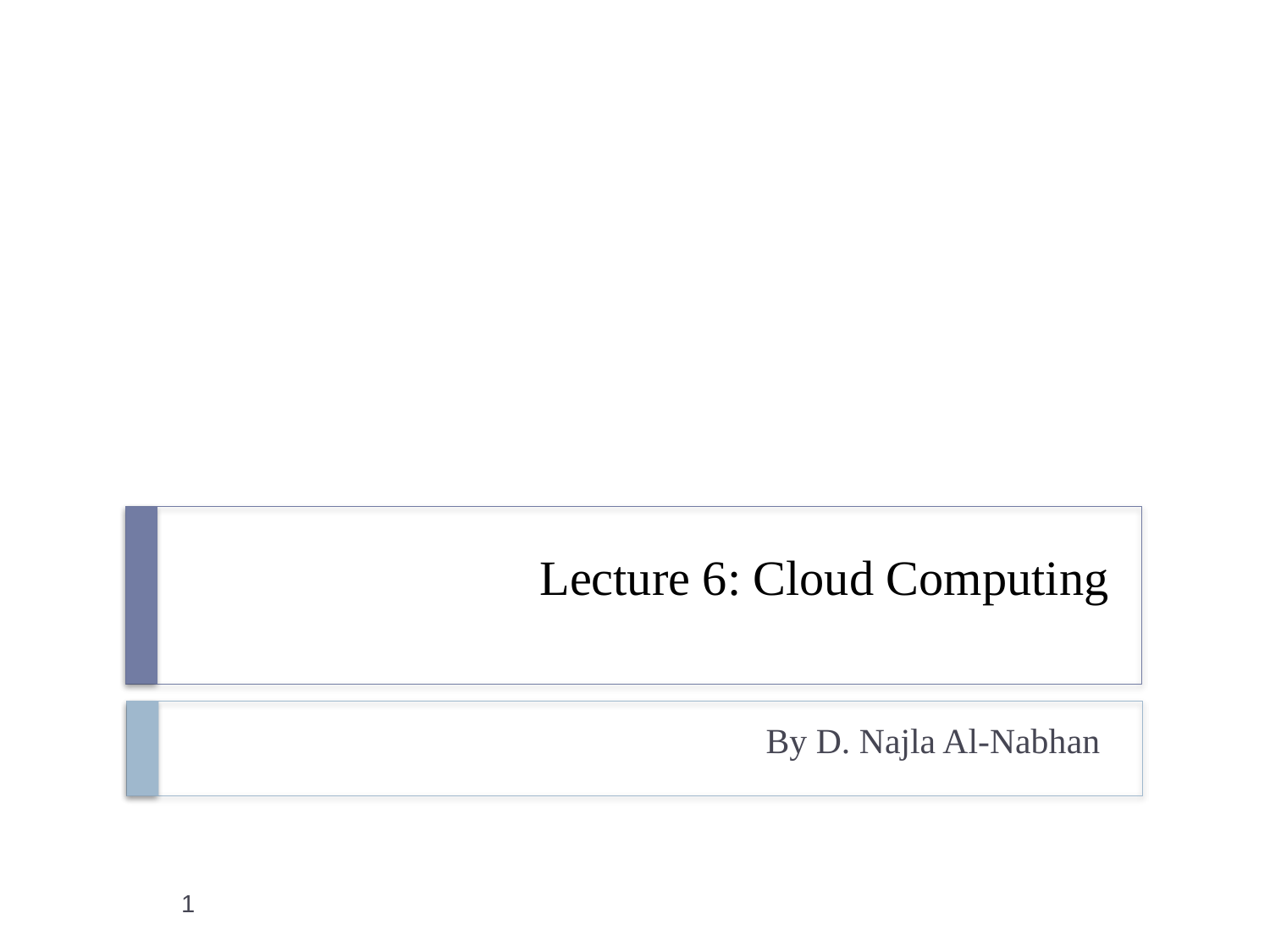

# Lecture 6: Cloud Computing
By D. Najla Al-Nabhan
1